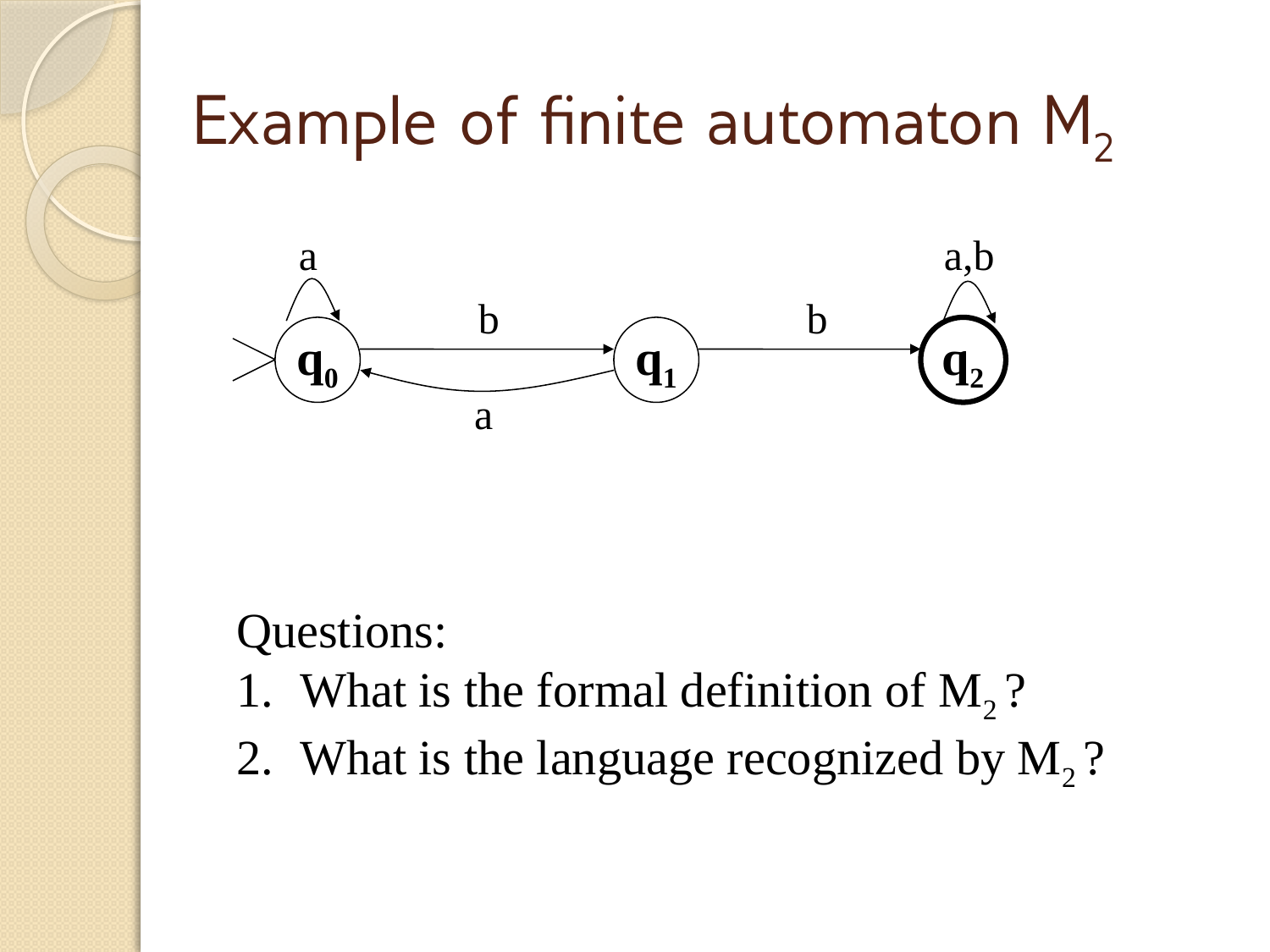

# Example of finite automaton M2
a
a,b

b
b
q0
q1
q2

a
Questions:
What is the formal definition of M2 ?
What is the language recognized by M2 ?